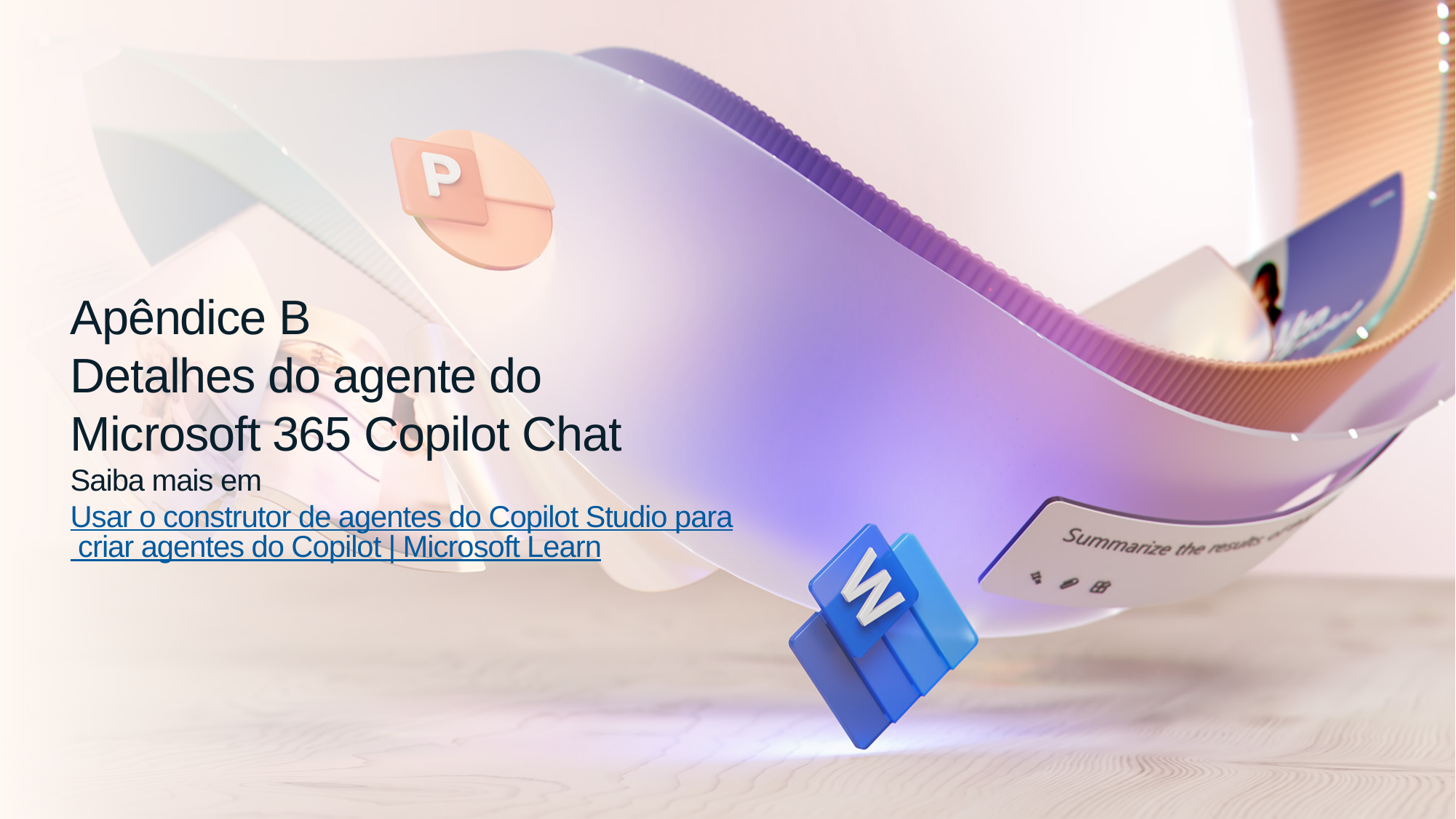

# Apêndice B Detalhes do agente do Microsoft 365 Copilot Chat Saiba mais em Usar o construtor de agentes do Copilot Studio para criar agentes do Copilot | Microsoft Learn